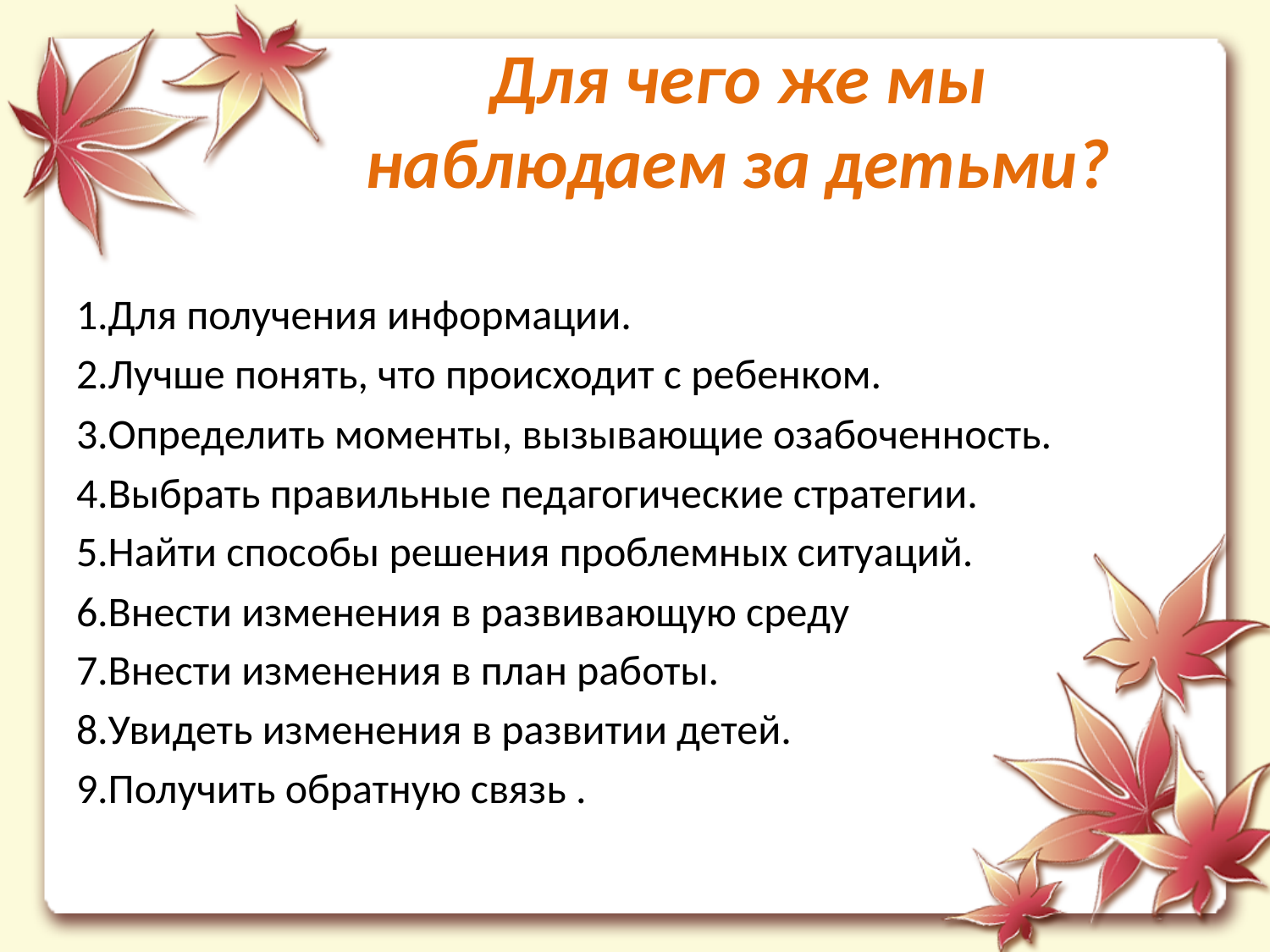

# Для чего же мы наблюдаем за детьми?

1.Для получения информации.
2.Лучше понять, что происходит с ребенком.
3.Определить моменты, вызывающие озабоченность.
4.Выбрать правильные педагогические стратегии.
5.Найти способы решения проблемных ситуаций.
6.Внести изменения в развивающую среду
7.Внести изменения в план работы.
8.Увидеть изменения в развитии детей.
9.Получить обратную связь .